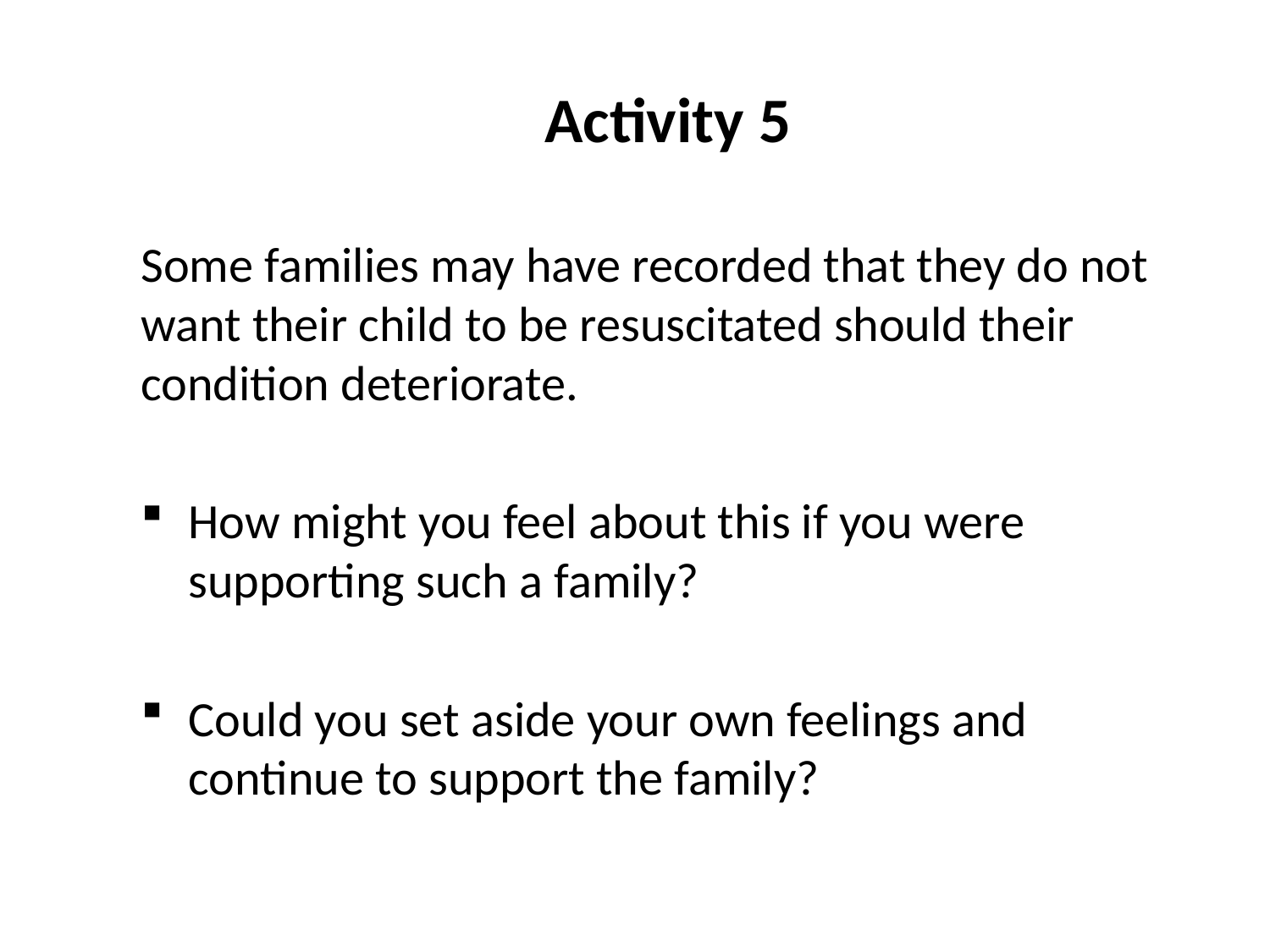

Activity 5
Some families may have recorded that they do not want their child to be resuscitated should their condition deteriorate.

How might you feel about this if you were supporting such a family?

Could you set aside your own feelings and continue to support the family?